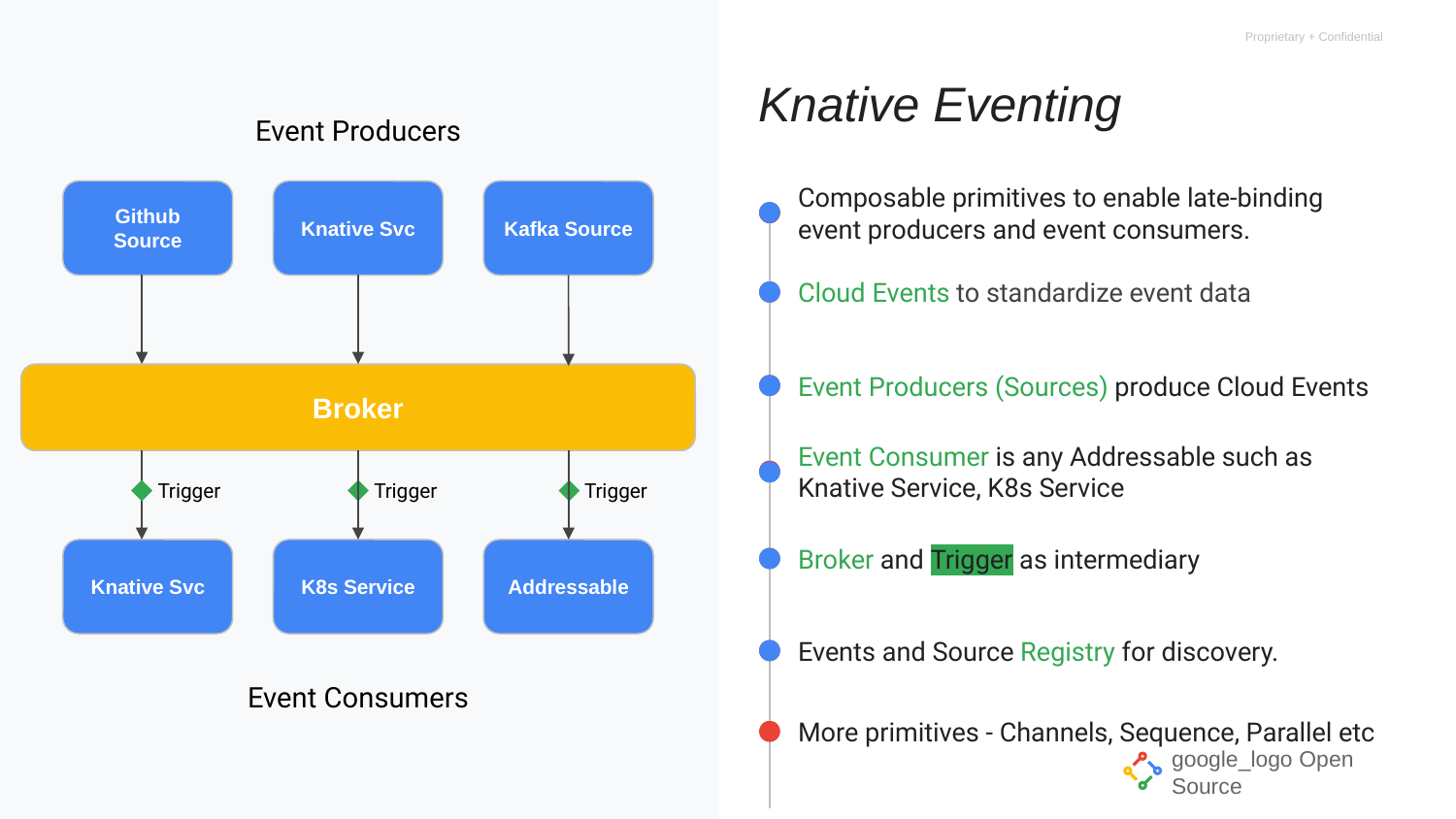

# Knative Eventing
Event Producers
Composable primitives to enable late-binding event producers and event consumers.

Kafka Source
Github Source
Knative Svc

Cloud Events to standardize event data

Broker
Trigger

Trigger
Trigger

Event Producers (Sources) produce Cloud Events

Event Consumer is any Addressable such as Knative Service, K8s Service

Broker and Trigger as intermediary

Addressable
Knative Svc
K8s Service

Events and Source Registry for discovery.

Event Consumers

More primitives - Channels, Sequence, Parallel etc